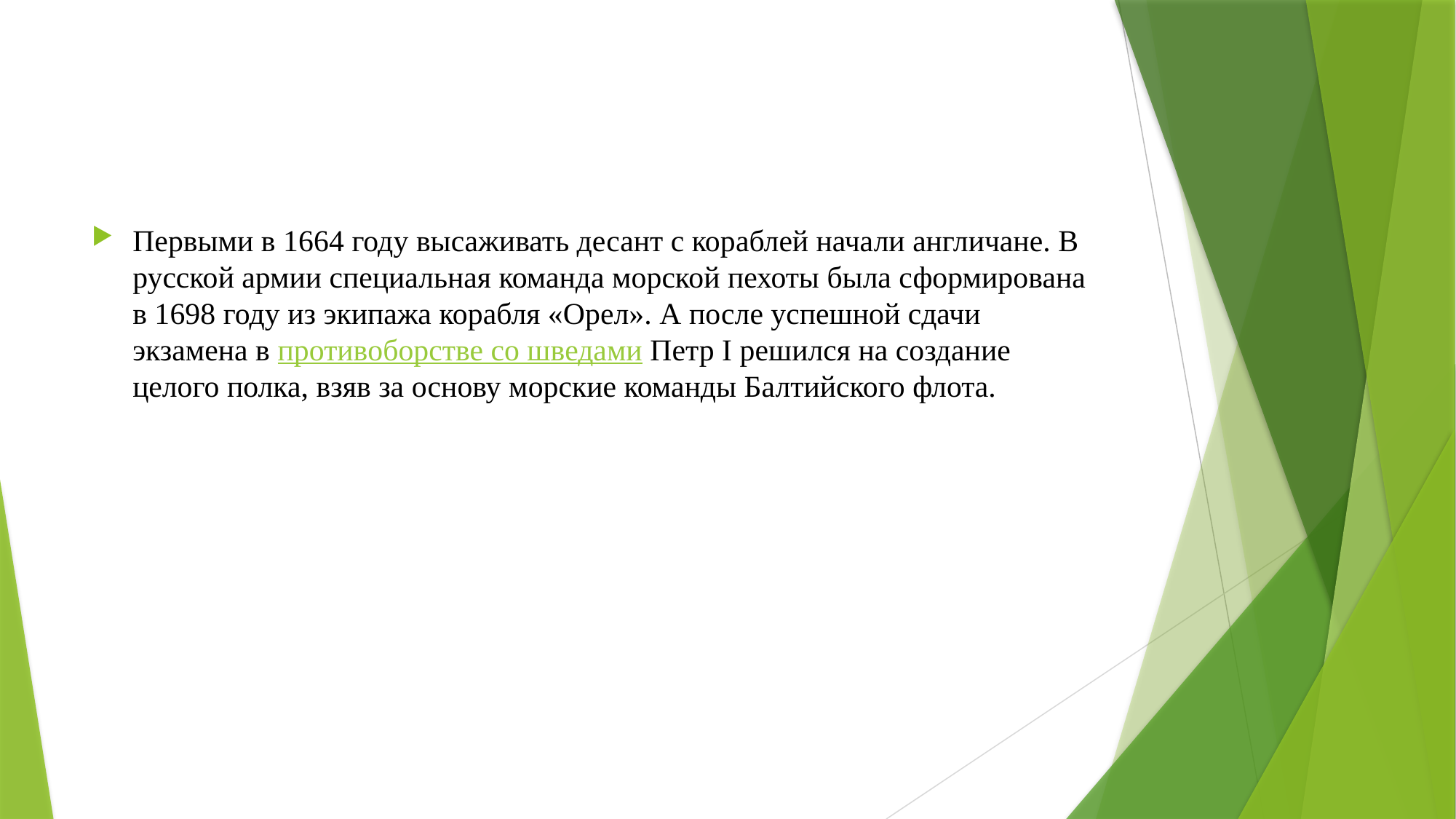

Первыми в 1664 году высаживать десант с кораблей начали англичане. В русской армии специальная команда морской пехоты была сформирована в 1698 году из экипажа корабля «Орел». А после успешной сдачи экзамена в противоборстве со шведами Петр I решился на создание целого полка, взяв за основу морские команды Балтийского флота.